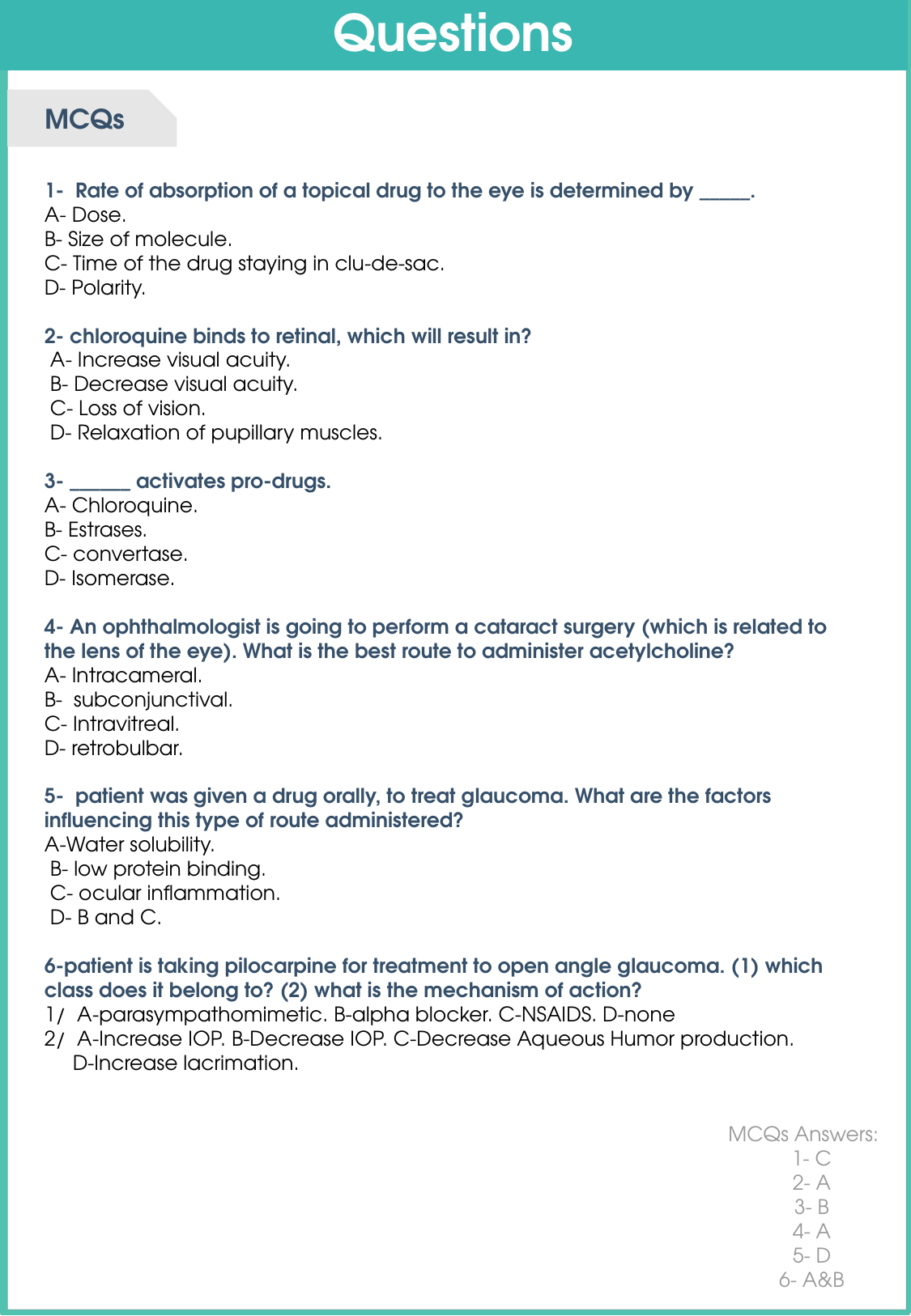

Questions
MCQs
1-  Rate of absorption of a topical drug to the eye is determined by _____.
A- Dose.
B- Size of molecule.
C- Time of the drug staying in clu-de-sac.
D- Polarity.

2- chloroquine binds to retinal, which will result in?
 A- Increase visual acuity.
 B- Decrease visual acuity.
 C- Loss of vision.
 D- Relaxation of pupillary muscles.

3- ______ activates pro-drugs.
A- Chloroquine.
B- Estrases.
C- convertase.
D- Isomerase.

4- An ophthalmologist is going to perform a cataract surgery (which is related to the lens of the eye). What is the best route to administer acetylcholine?
A- Intracameral.
B-  subconjunctival.
C- Intravitreal.
D- retrobulbar.

5-  patient was given a drug orally, to treat glaucoma. What are the factors influencing this type of route administered?
A-Water solubility.
 B- low protein binding.
 C- ocular inflammation.
 D- B and C.

6-patient is taking pilocarpine for treatment to open angle glaucoma. (1) which class does it belong to? (2) what is the mechanism of action?
1/  A-parasympathomimetic. B-alpha blocker. C-NSAIDS. D-none
2/  A-Increase IOP. B-Decrease IOP. C-Decrease Aqueous Humor production.
     D-Increase lacrimation.

MCQs Answers:
1- C
2- A
3- B
4- A
5- D
6- A&B